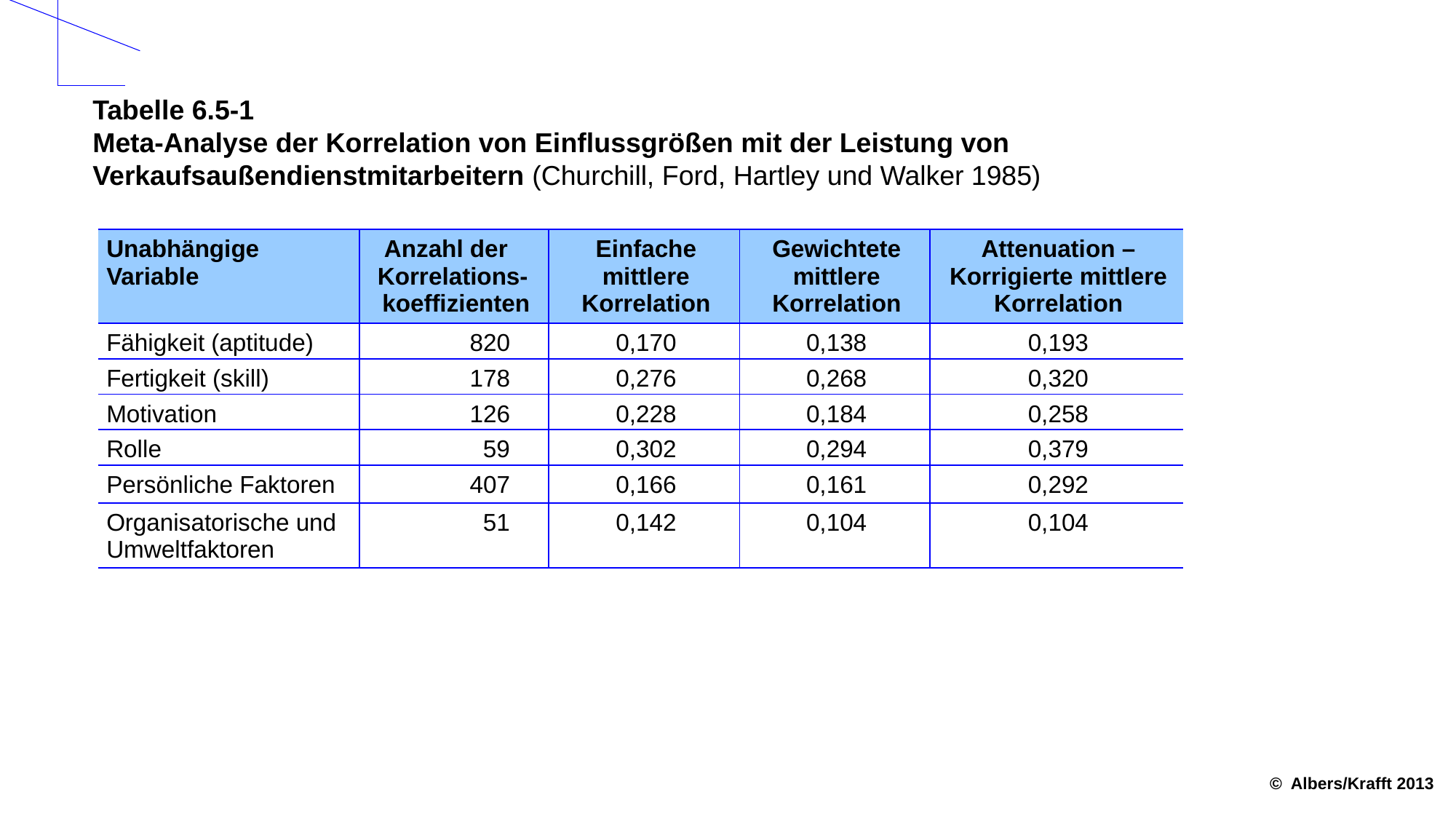

Tabelle 6.5-1
Meta-Analyse der Korrelation von Einflussgrößen mit der Leistung von Verkaufsaußendienstmitarbeitern (Churchill, Ford, Hartley und Walker 1985)
| Unabhängige Variable | Anzahl der Korrelations- koeffizienten | Einfache mittlere Korrelation | Gewichtete mittlere Korrelation | Attenuation –Korrigierte mittlere Korrelation |
| --- | --- | --- | --- | --- |
| Fähigkeit (aptitude) | 820 | 0,170 | 0,138 | 0,193 |
| Fertigkeit (skill) | 178 | 0,276 | 0,268 | 0,320 |
| Motivation | 126 | 0,228 | 0,184 | 0,258 |
| Rolle | 59 | 0,302 | 0,294 | 0,379 |
| Persönliche Faktoren | 407 | 0,166 | 0,161 | 0,292 |
| Organisatorische und Umweltfaktoren | 51 | 0,142 | 0,104 | 0,104 |
©  Albers/Krafft 2013